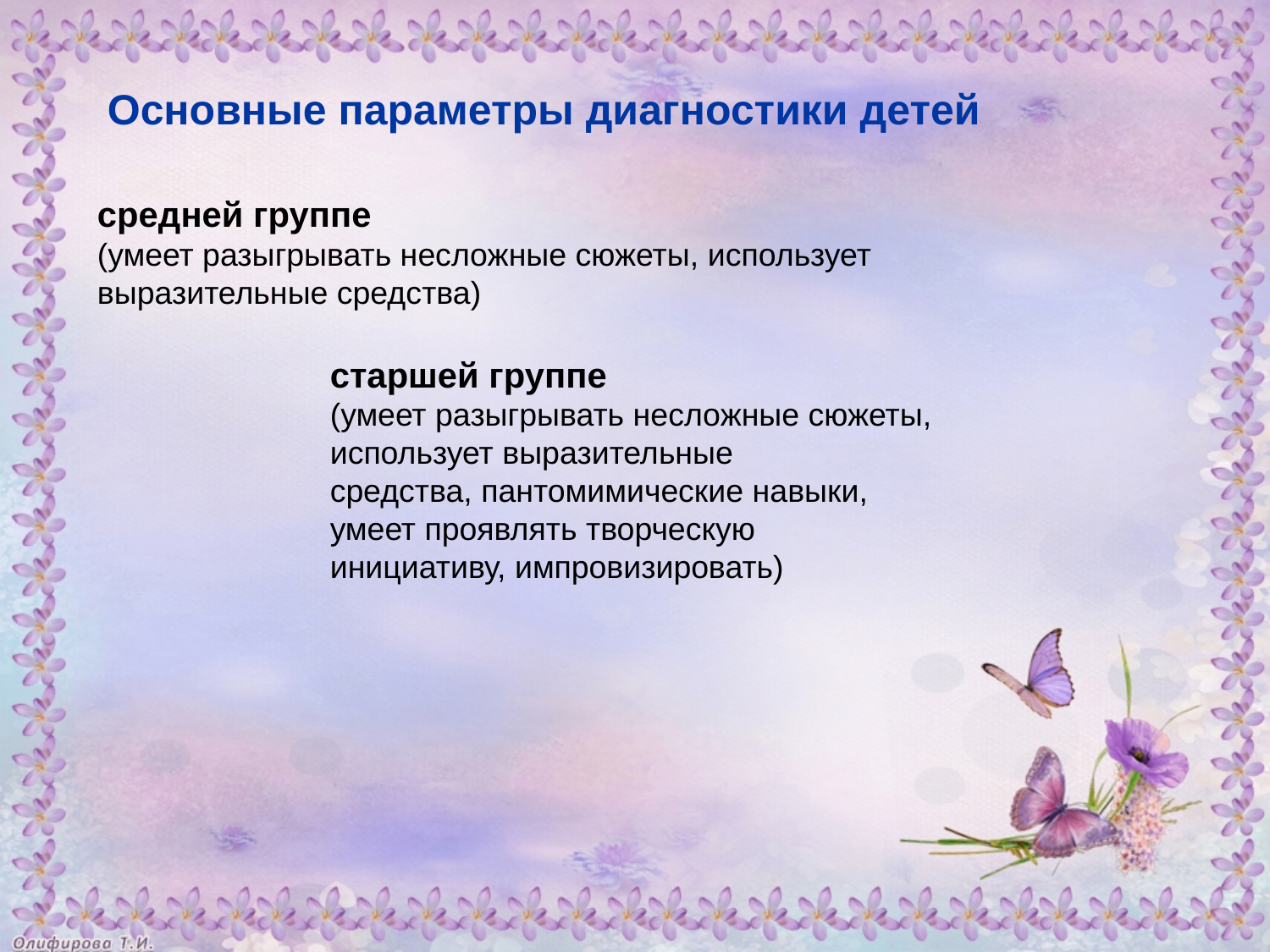

Основные параметры диагностики детей
средней группе
(умеет разыгрывать несложные сюжеты, использует выразительные средства)
старшей группе
(умеет разыгрывать несложные сюжеты, использует выразительные
средства, пантомимические навыки, умеет проявлять творческую инициативу, импровизировать)